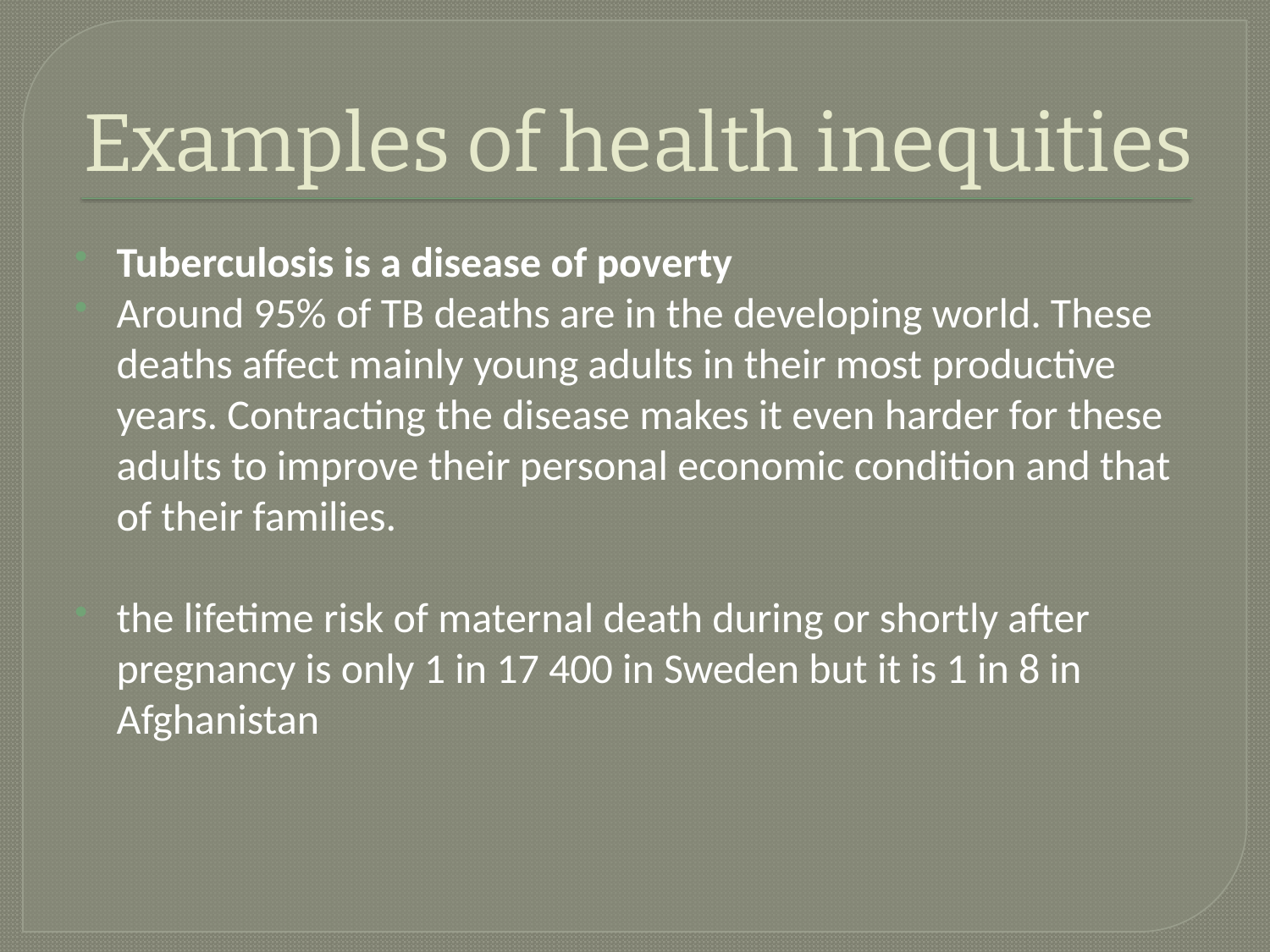

# Examples of health inequities
Tuberculosis is a disease of poverty
Around 95% of TB deaths are in the developing world. These deaths affect mainly young adults in their most productive years. Contracting the disease makes it even harder for these adults to improve their personal economic condition and that of their families.

the lifetime risk of maternal death during or shortly after pregnancy is only 1 in 17 400 in Sweden but it is 1 in 8 in Afghanistan